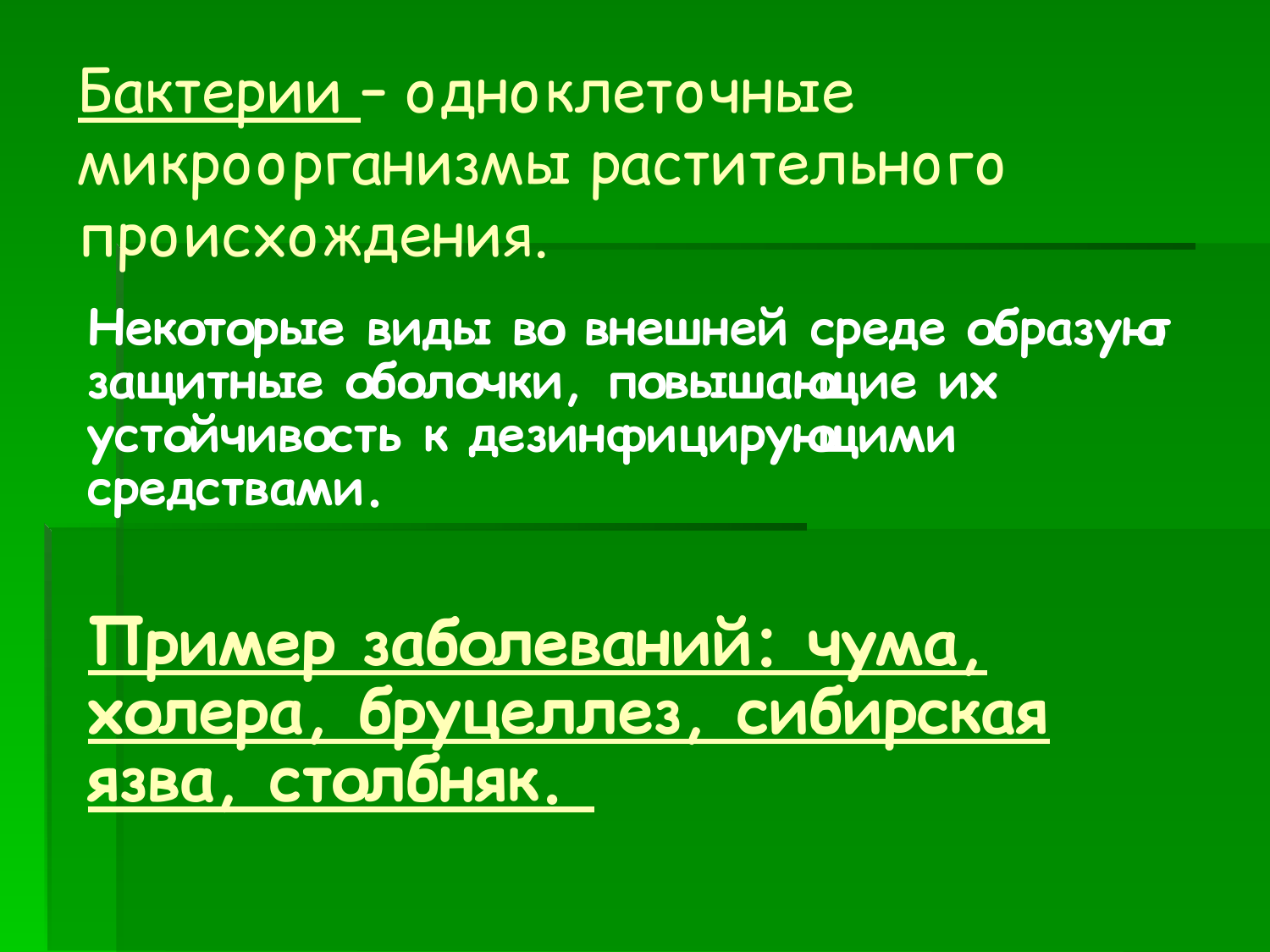

# Бактерии – одноклеточные микроорганизмы растительного происхождения.
Некоторые виды во внешней среде образуют защитные оболочки, повышающие их устойчивость к дезинфицирующими средствами.

Пример заболеваний: чума, холера, бруцеллез, сибирская язва, столбняк.